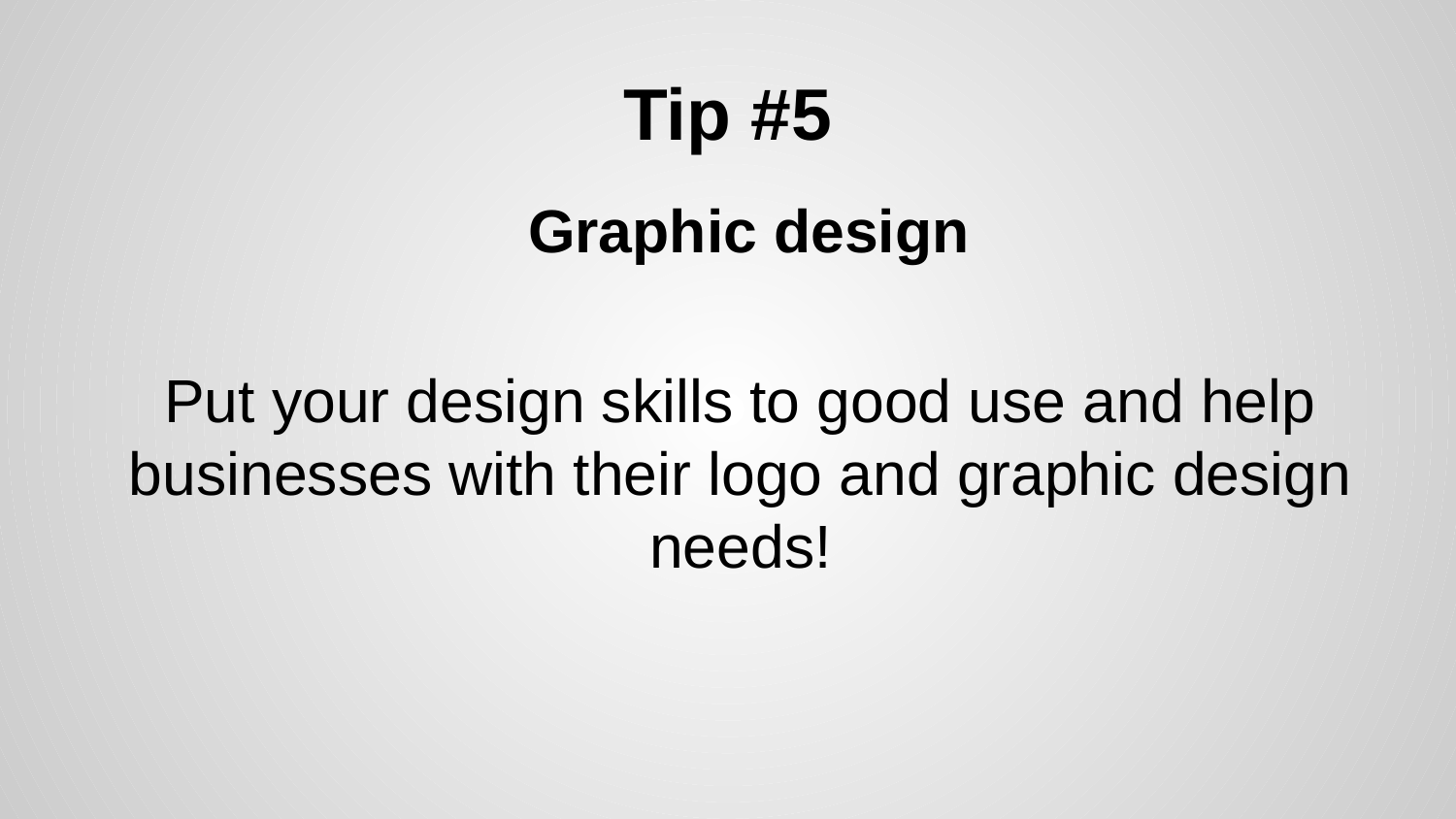

# Tip #5
 Graphic design

Put your design skills to good use and help businesses with their logo and graphic design needs!